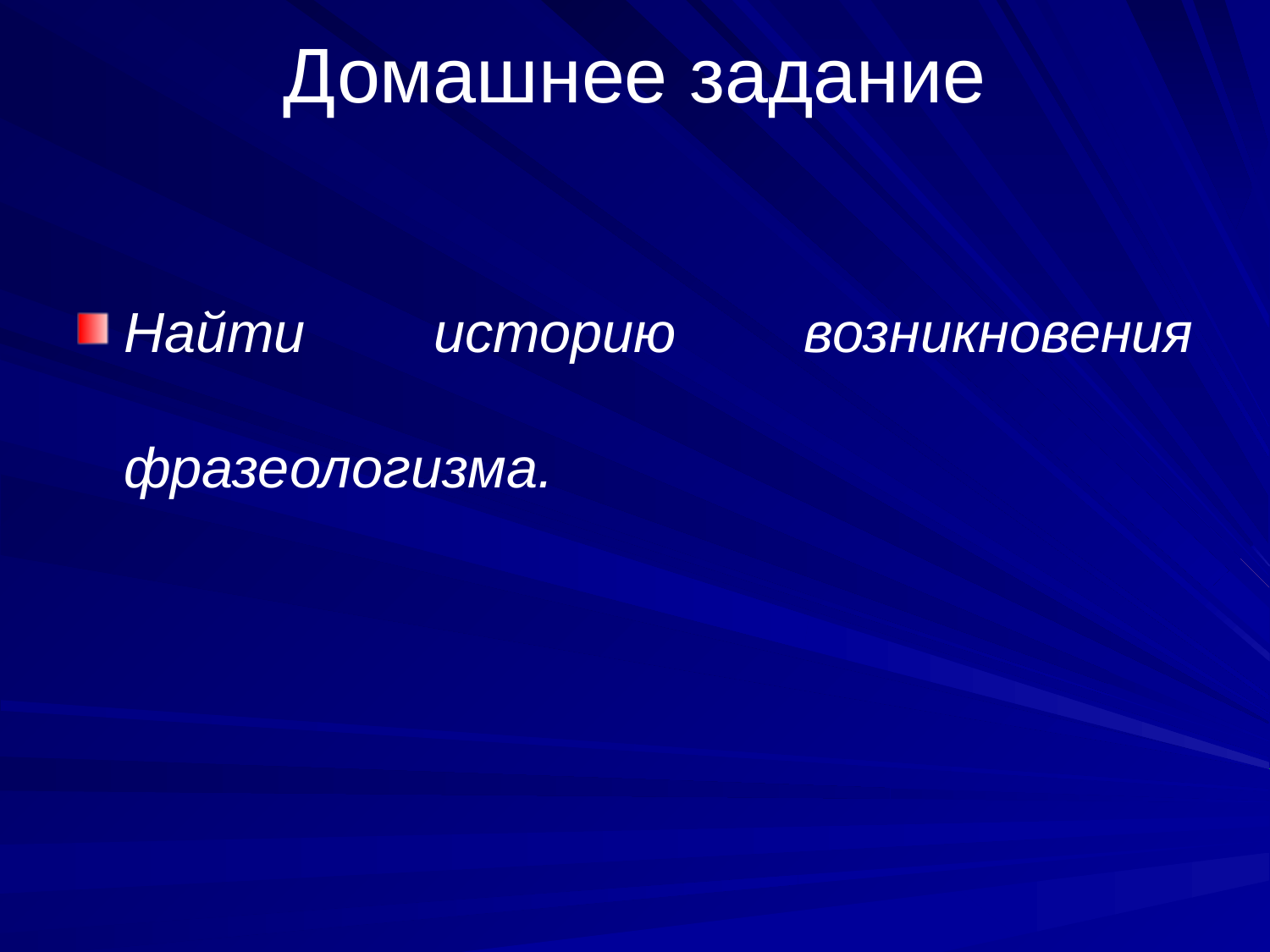

# Домашнее задание
Найти историю возникновения фразеологизма.